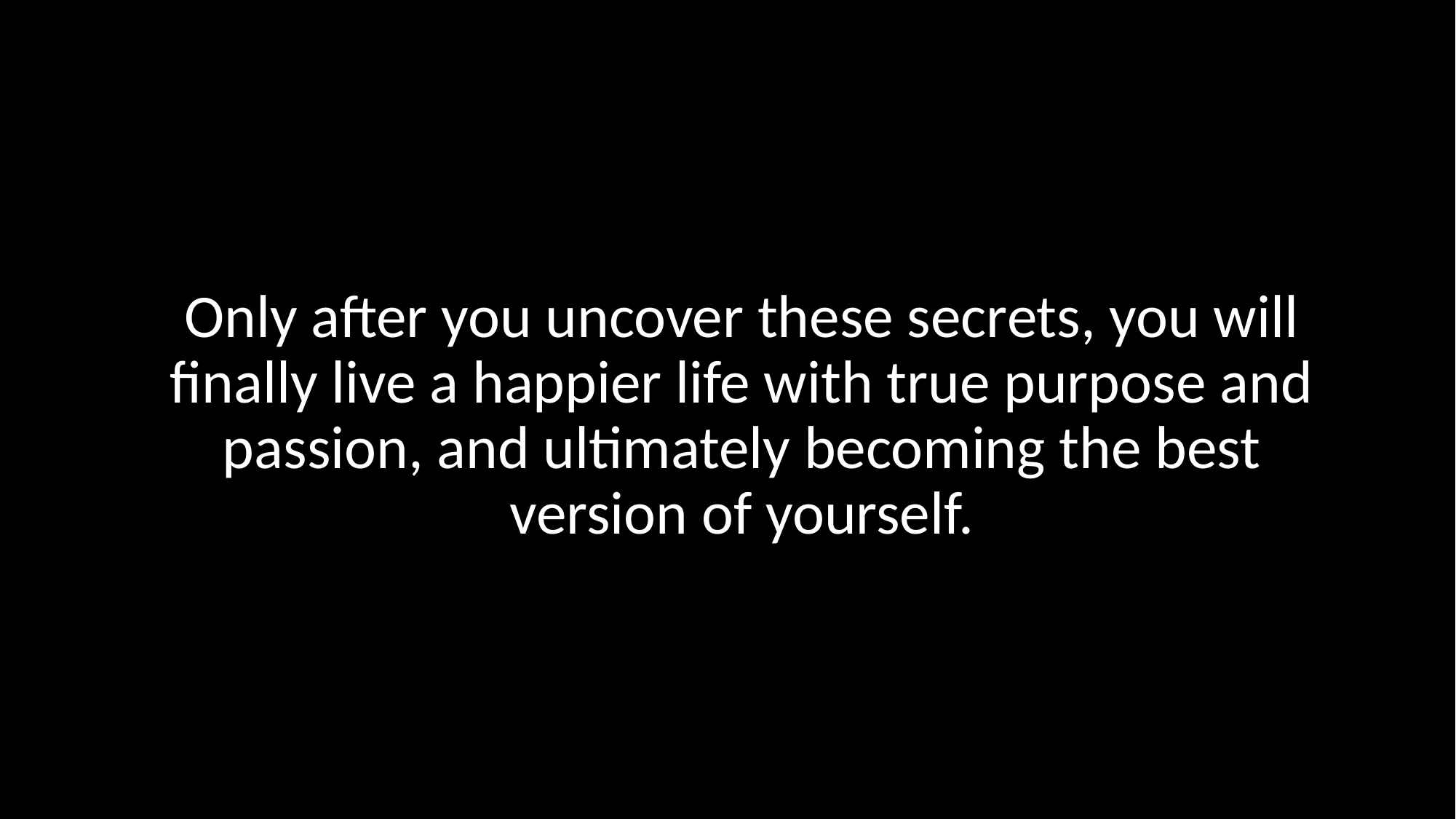

Only after you uncover these secrets, you will finally live a happier life with true purpose and passion, and ultimately becoming the best version of yourself.